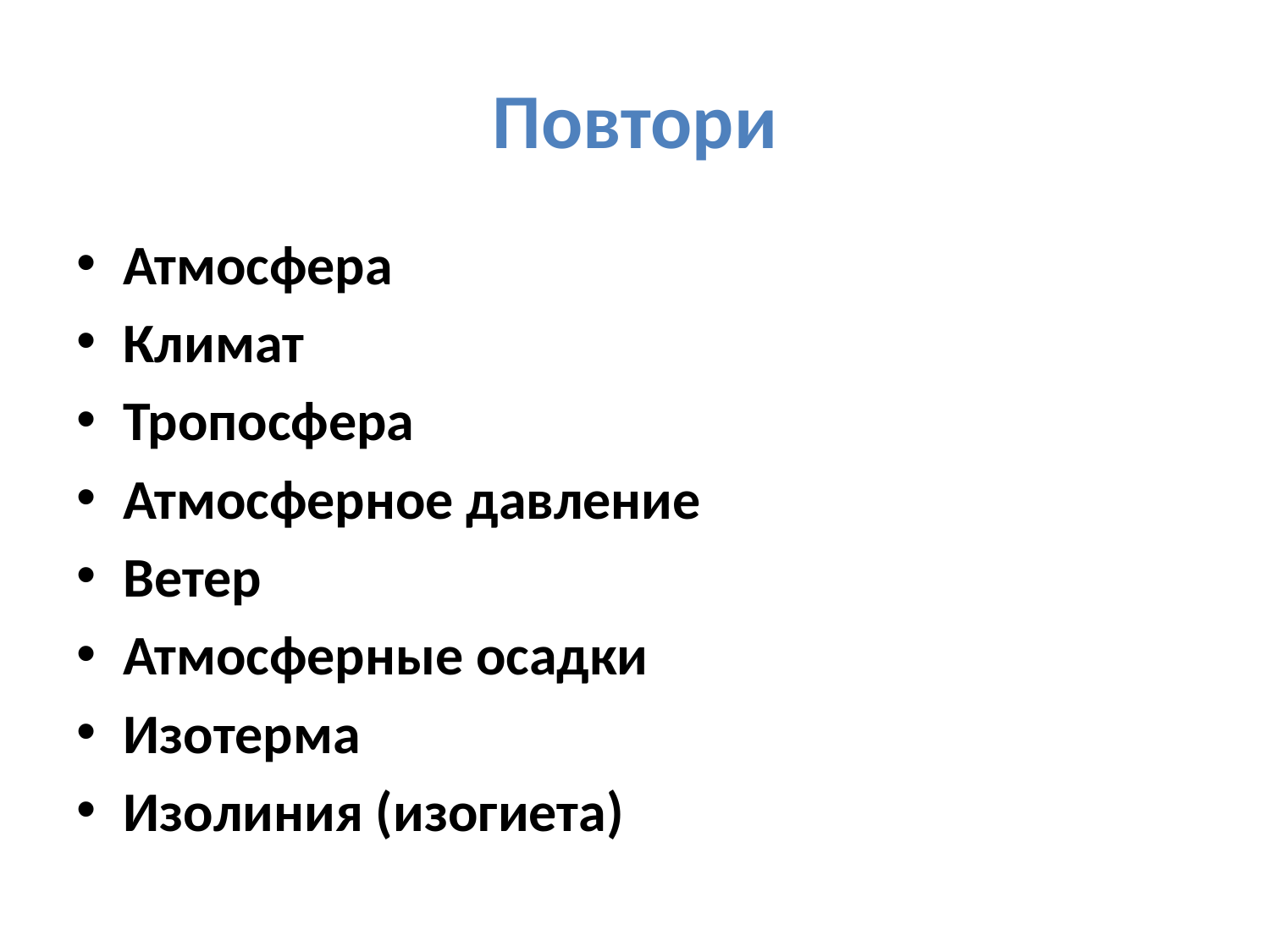

# Повтори
Атмосфера
Климат
Тропосфера
Атмосферное давление
Ветер
Атмосферные осадки
Изотерма
Изолиния (изогиета)